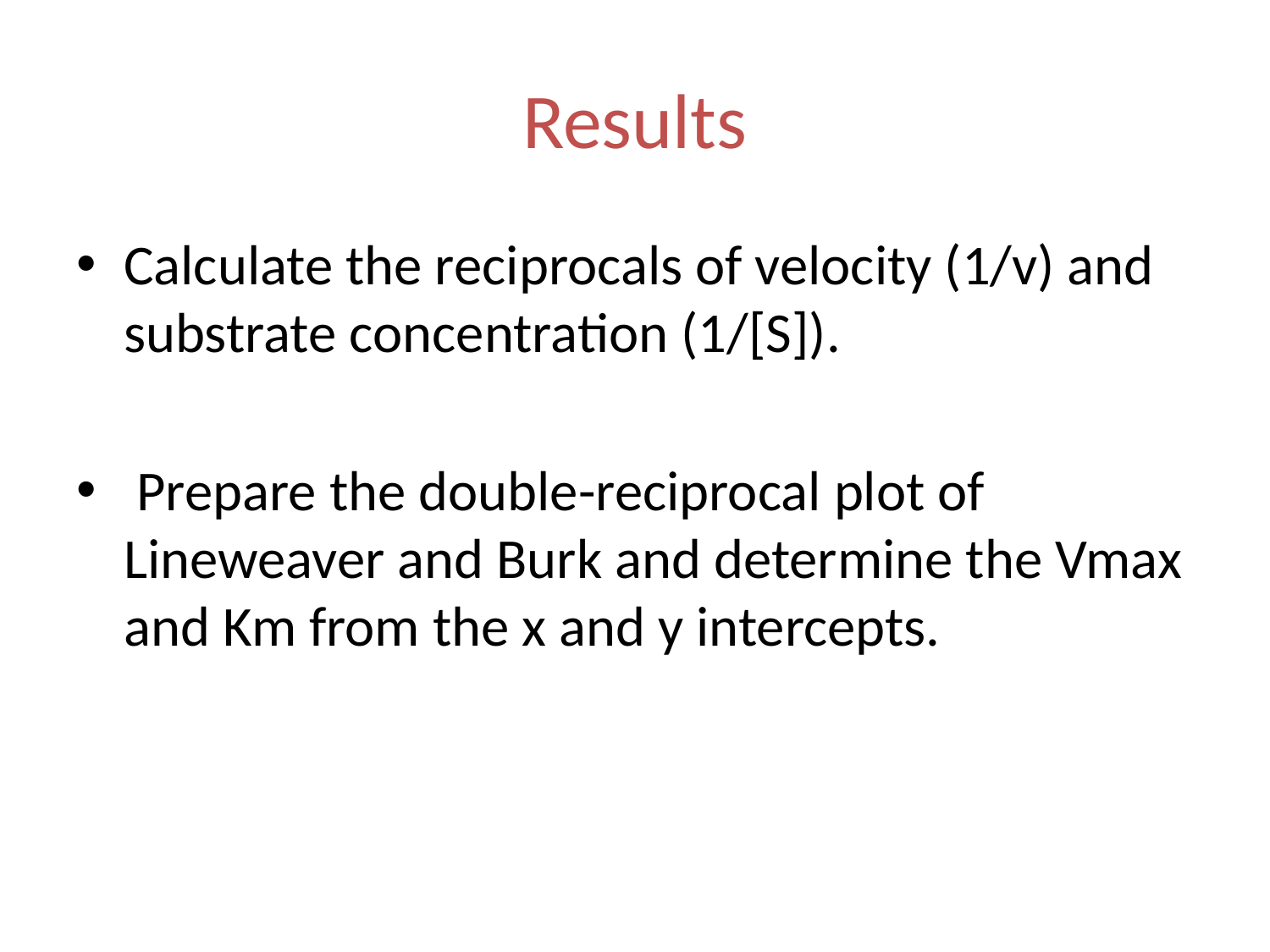

# Results
Calculate the reciprocals of velocity (1/v) and substrate concentration (1/[S]).

 Prepare the double-reciprocal plot of Lineweaver and Burk and determine the Vmax and Km from the x and y intercepts.